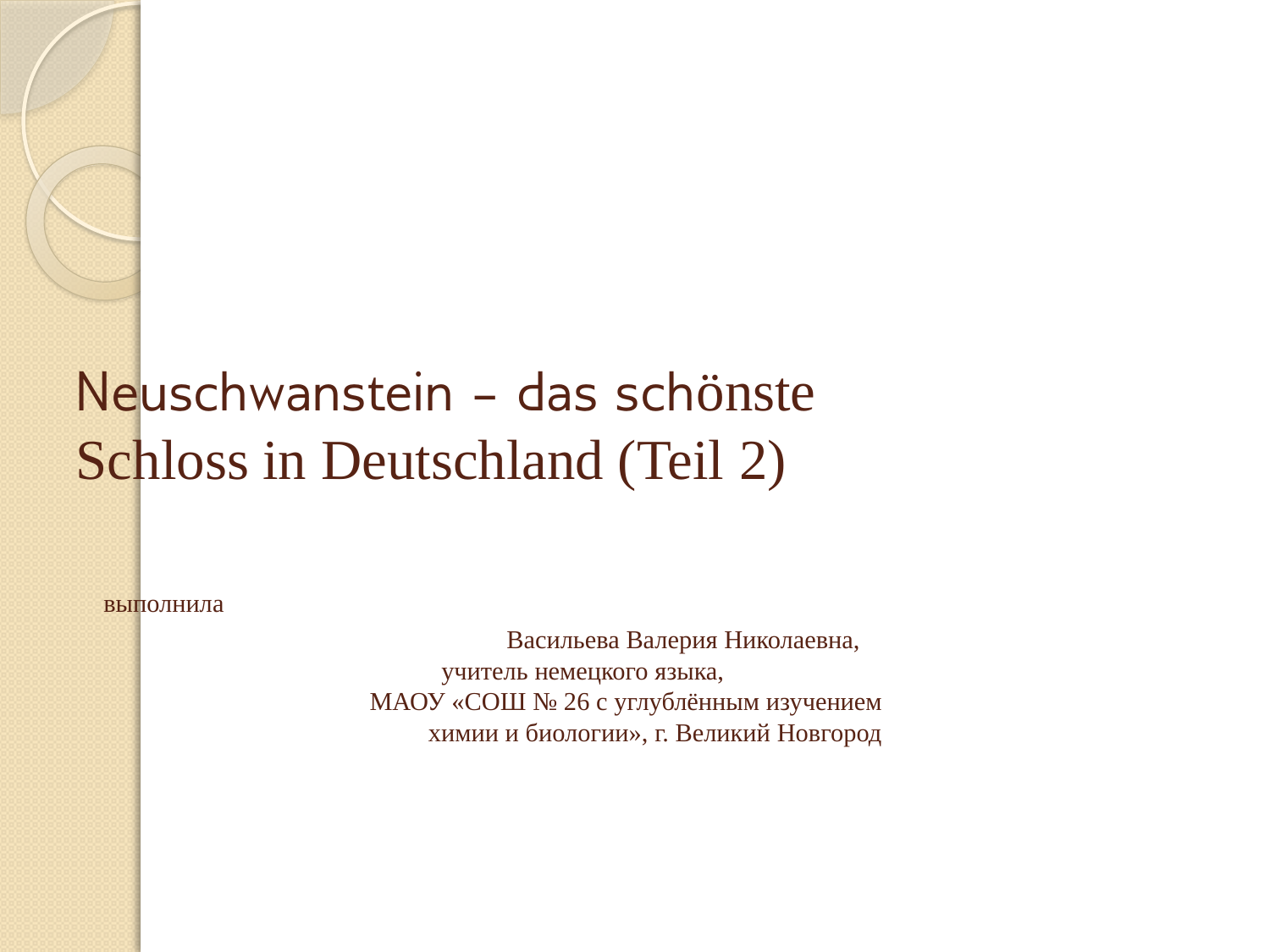

# Neuschwanstein – das schӧnste Schloss in Deutschland (Teil 2) выполнила Васильева Валерия Николаевна, учитель немецкого языка, МАОУ «СОШ № 26 с углублённым изучением химии и биологии», г. Великий Новгород